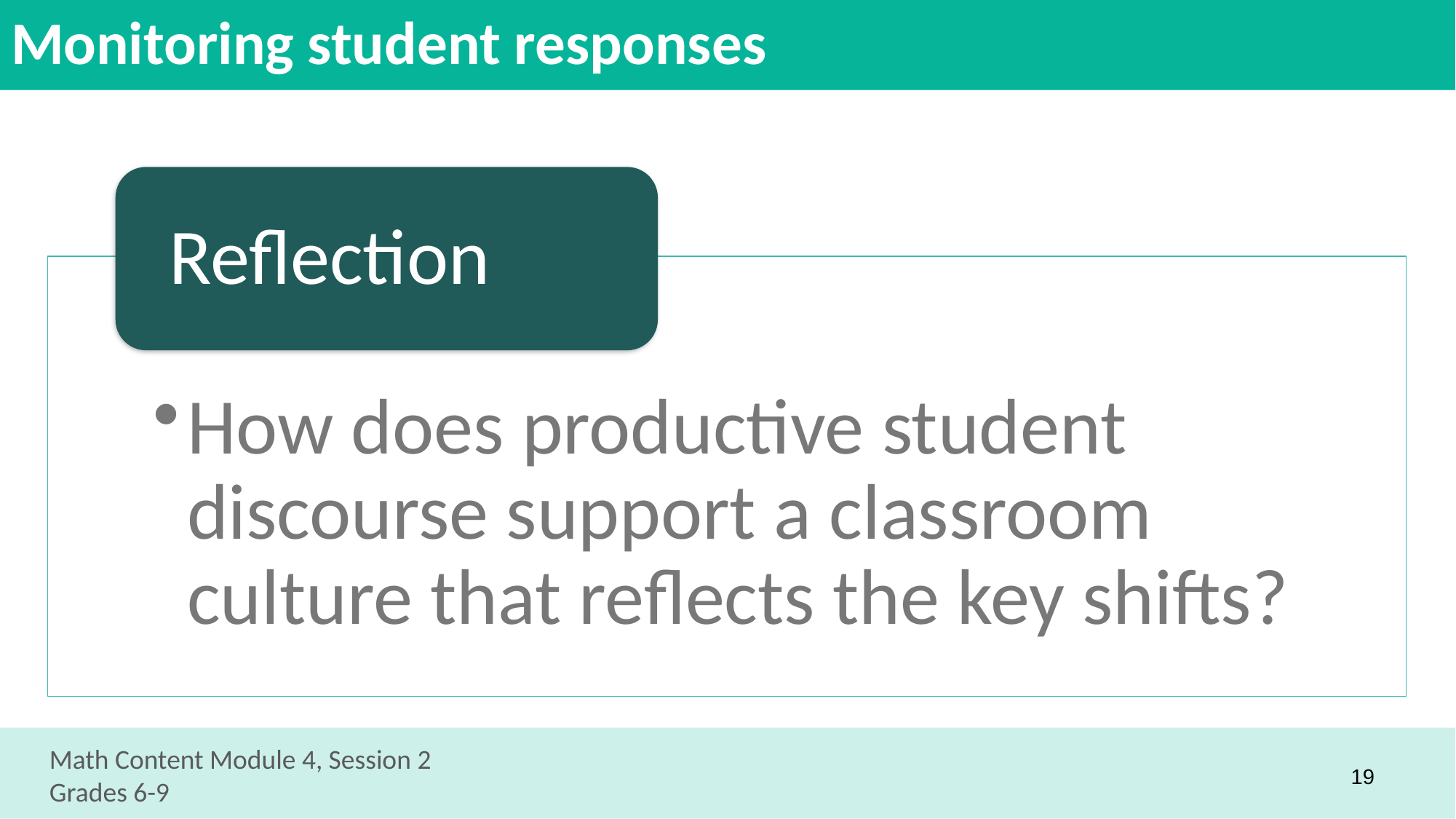

# Monitoring student responses
How does productive student discourse support a classroom culture that reflects the key shifts?
Reflection
Math Content Module 4, Session 2
Grades 6-9
19